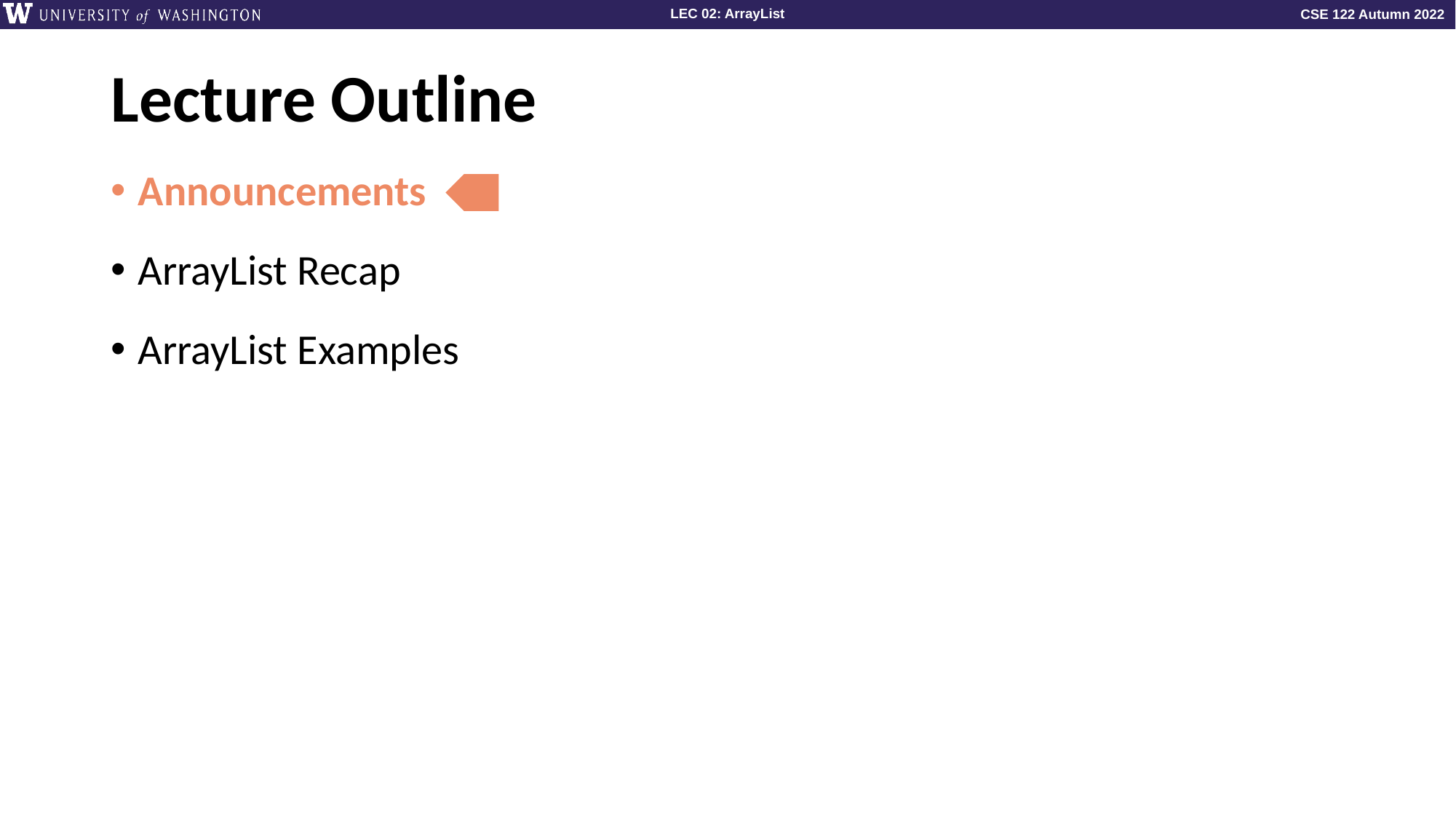

# Lecture Outline
Announcements
ArrayList Recap
ArrayList Examples